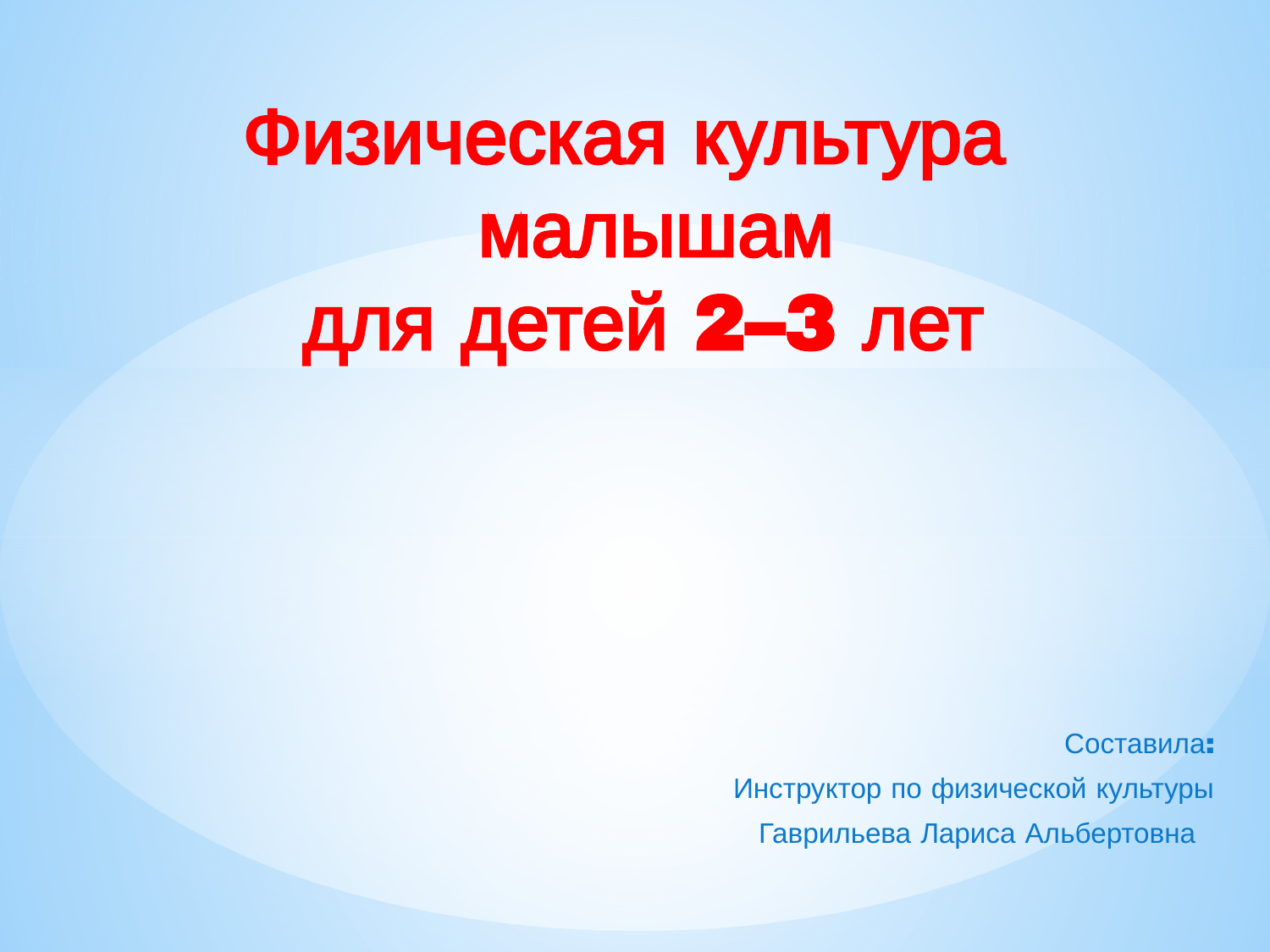

# Физическая культура малышам для детей 2–3 лет

Составила:
Инструктор по физической культуры
Гаврильева Лариса Альбертовна